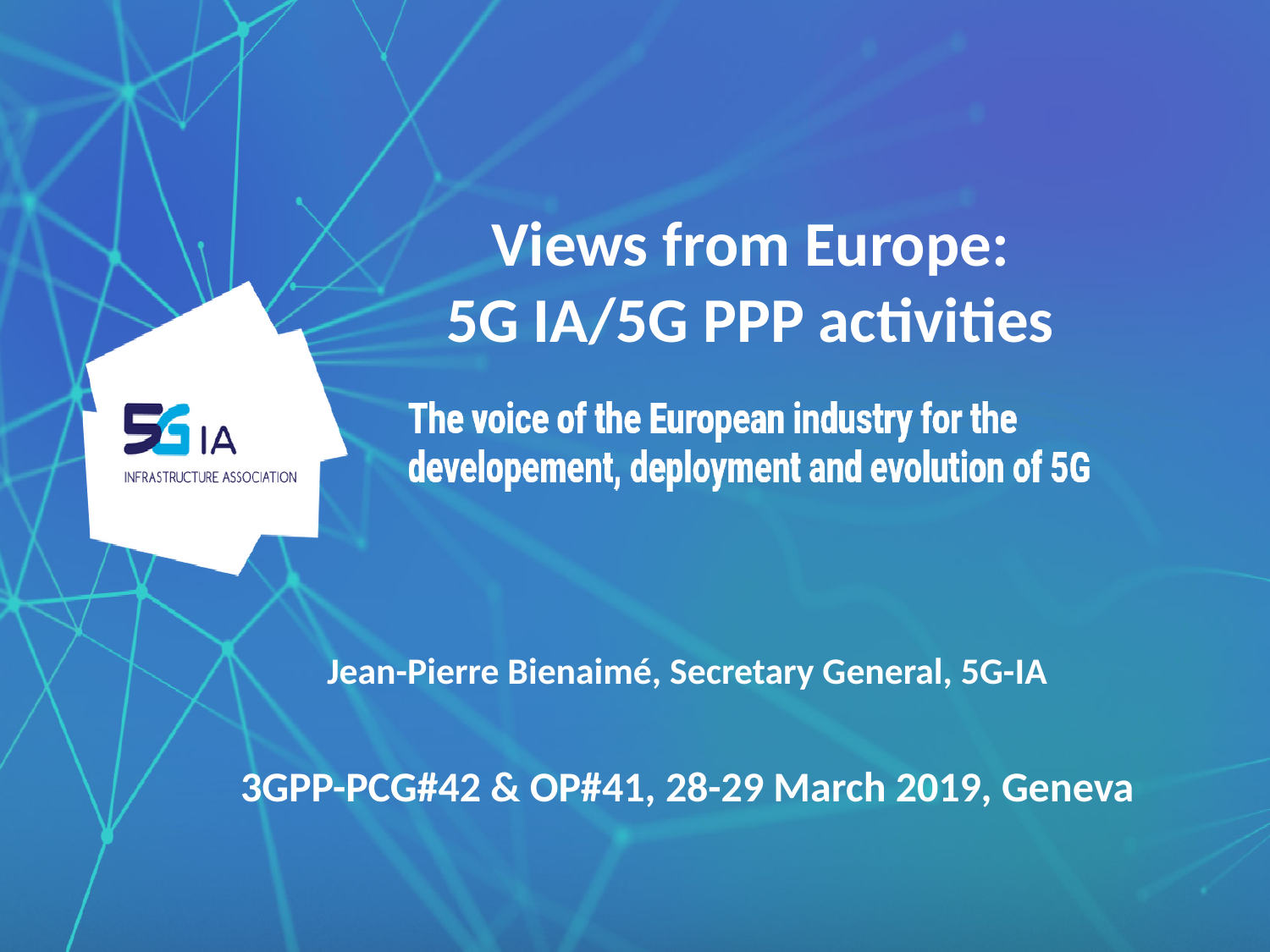

# Views from Europe: 5G IA/5G PPP activities
Jean-Pierre Bienaimé, Secretary General, 5G-IA

3GPP-PCG#42 & OP#41, 28-29 March 2019, Geneva